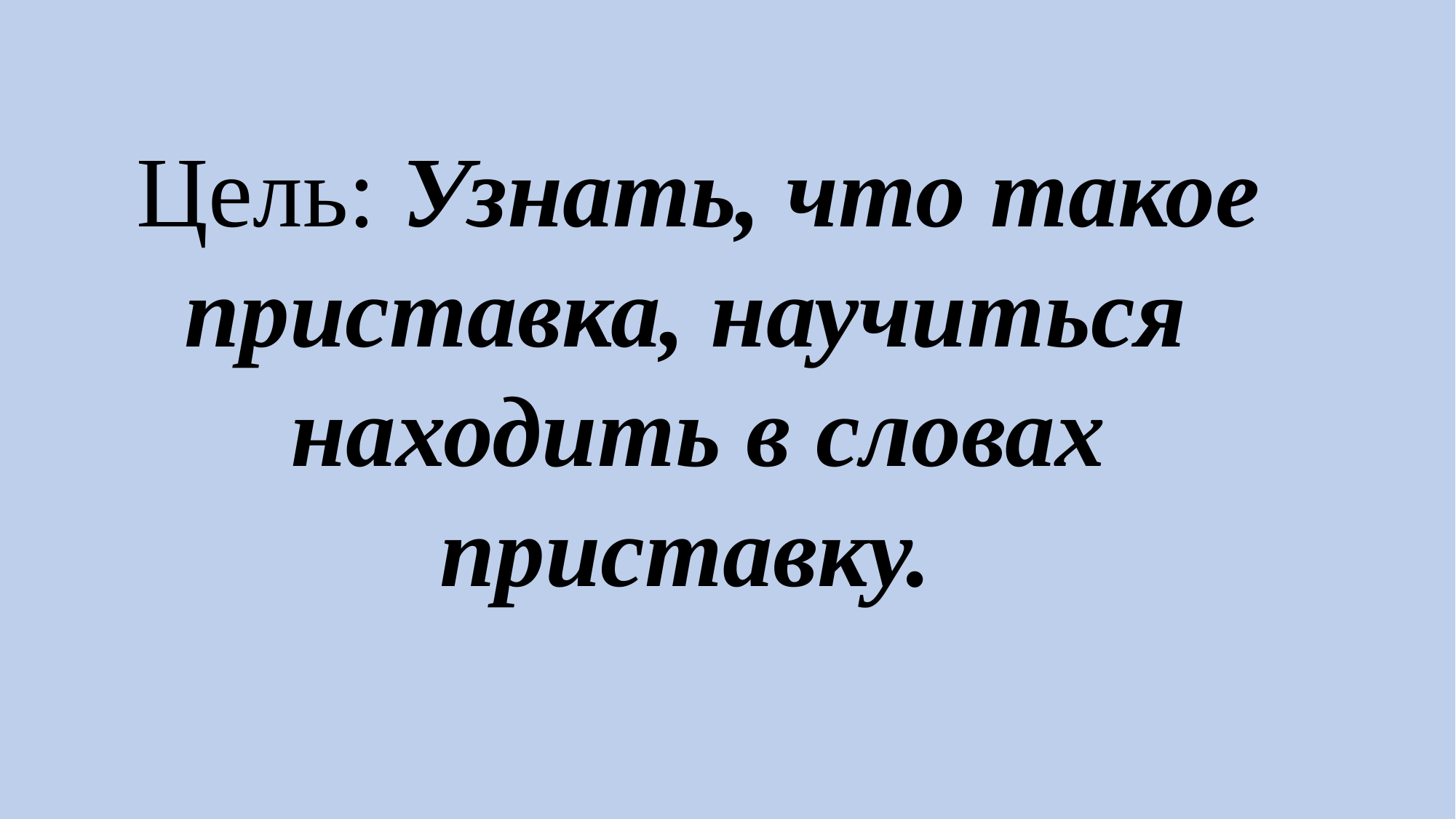

Цель: Узнать, что такое приставка, научиться  находить в словах приставку.